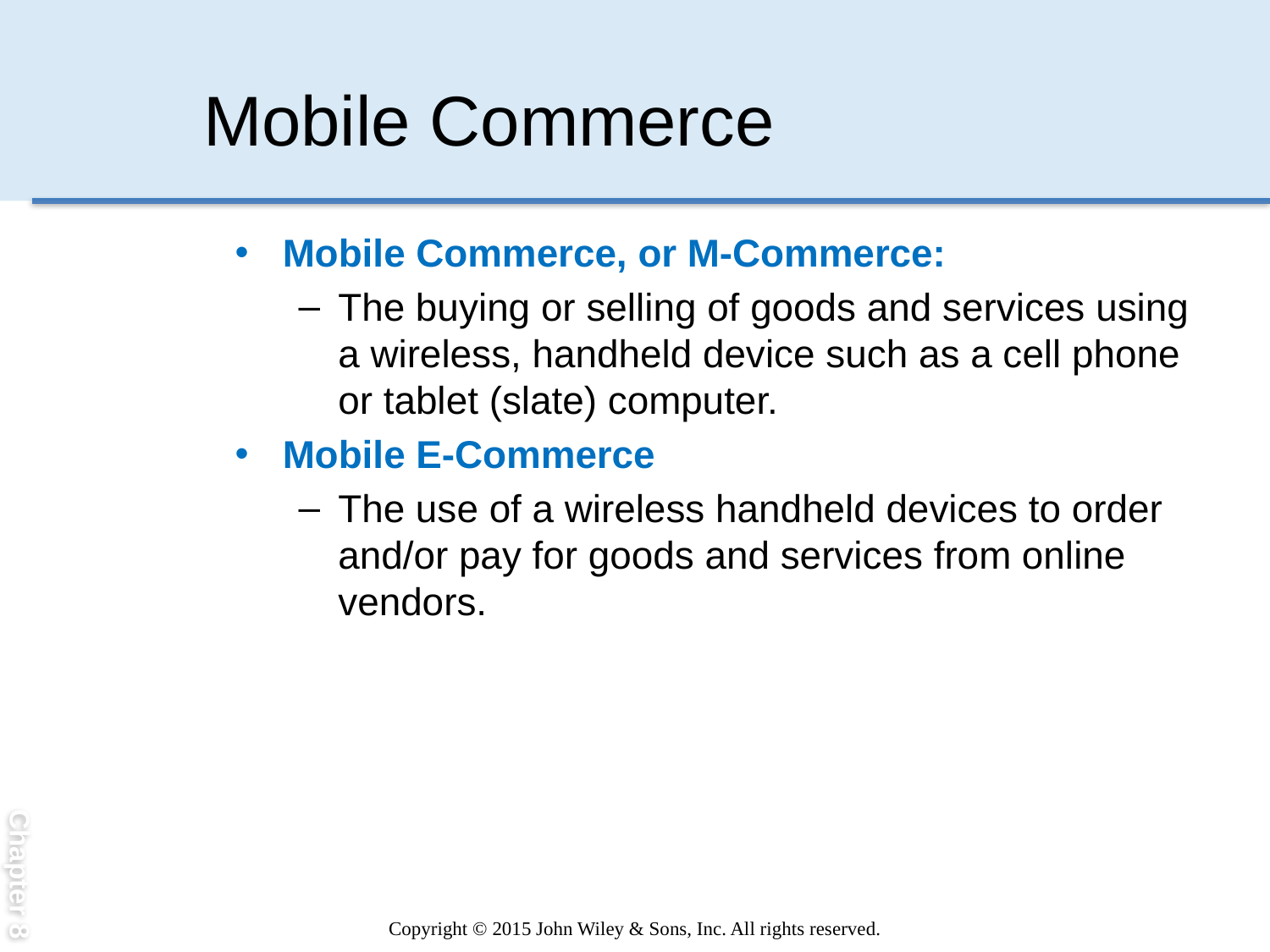

Chapter 8
# Mobile Commerce
Mobile Commerce, or M-Commerce:
The buying or selling of goods and services using a wireless, handheld device such as a cell phone or tablet (slate) computer.
Mobile E-Commerce
The use of a wireless handheld devices to order and/or pay for goods and services from online vendors.